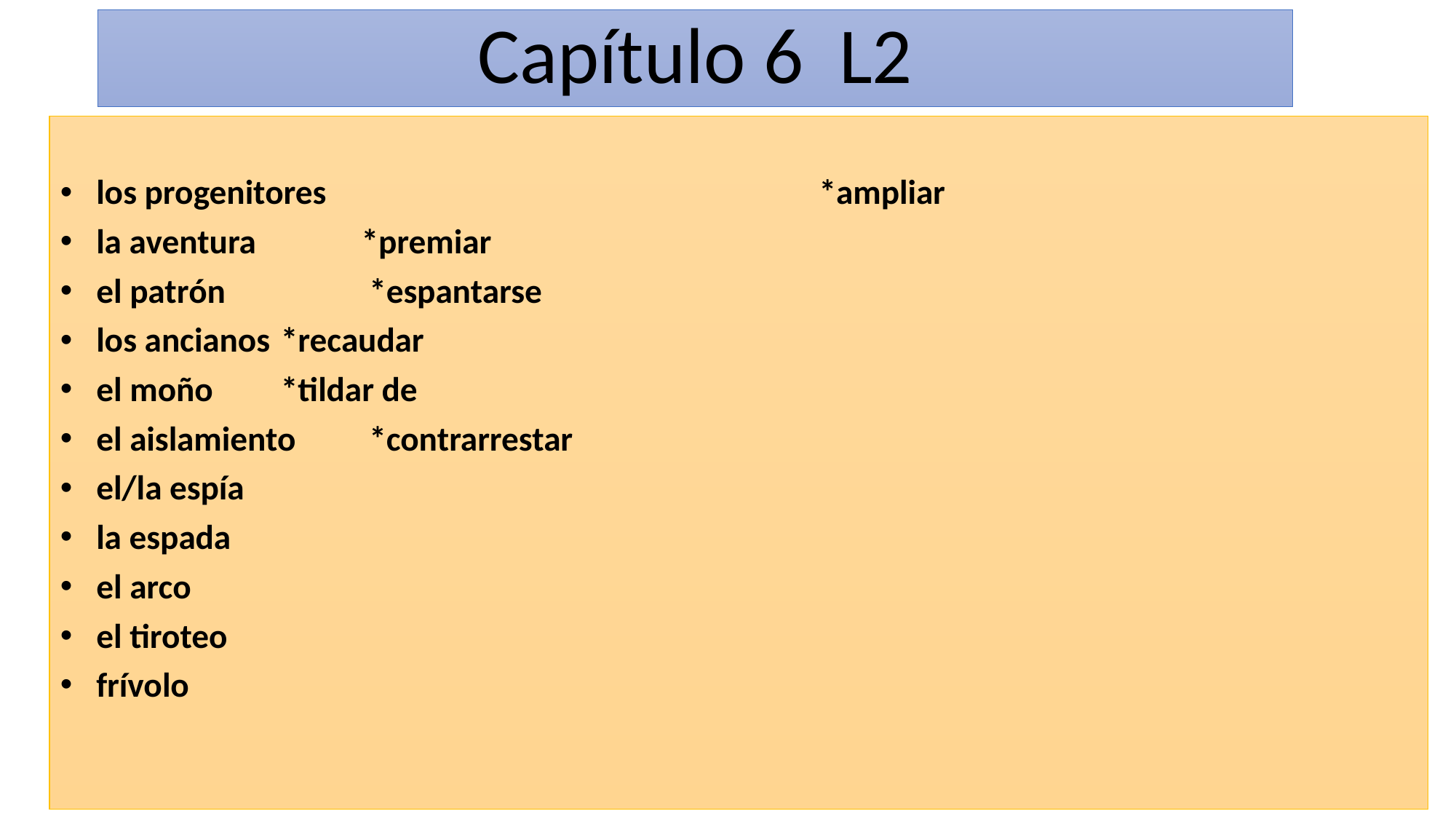

# Capítulo 6  L2

los progenitores                                                       	  *ampliar
la aventura 					      	*premiar
el patrón 					    		 *espantarse
los ancianos						 *recaudar
el moño 							 *tildar de
el aislamiento						 *contrarrestar
el/la espía
la espada
el arco
el tiroteo
frívolo